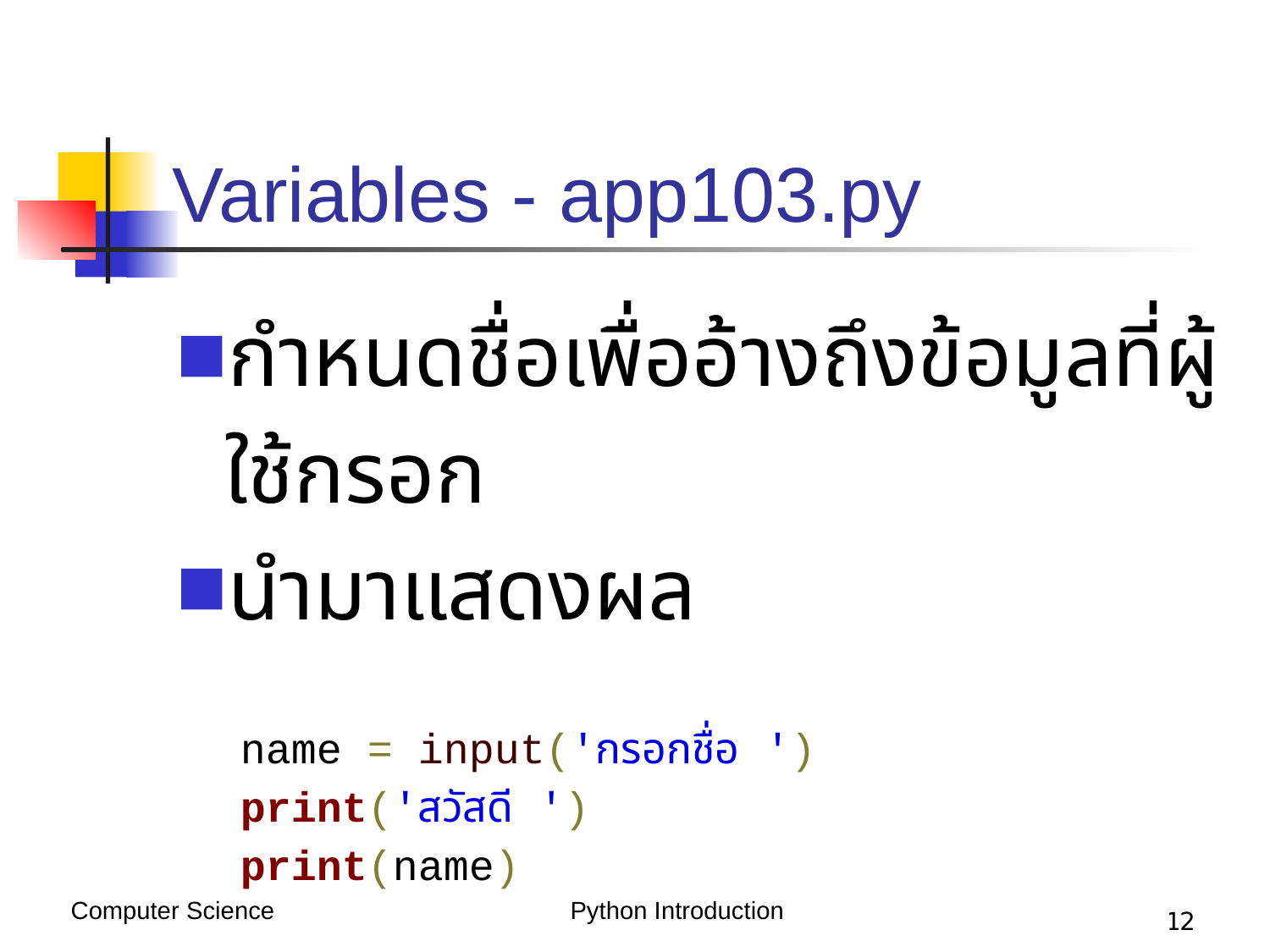

# Variables - app103.py
กำหนดชื่อเพื่ออ้างถึงข้อมูลที่ผู้ใช้กรอก
นำมาแสดงผล

name = input('กรอกชื่อ ')
print('สวัสดี ')
print(name)
12